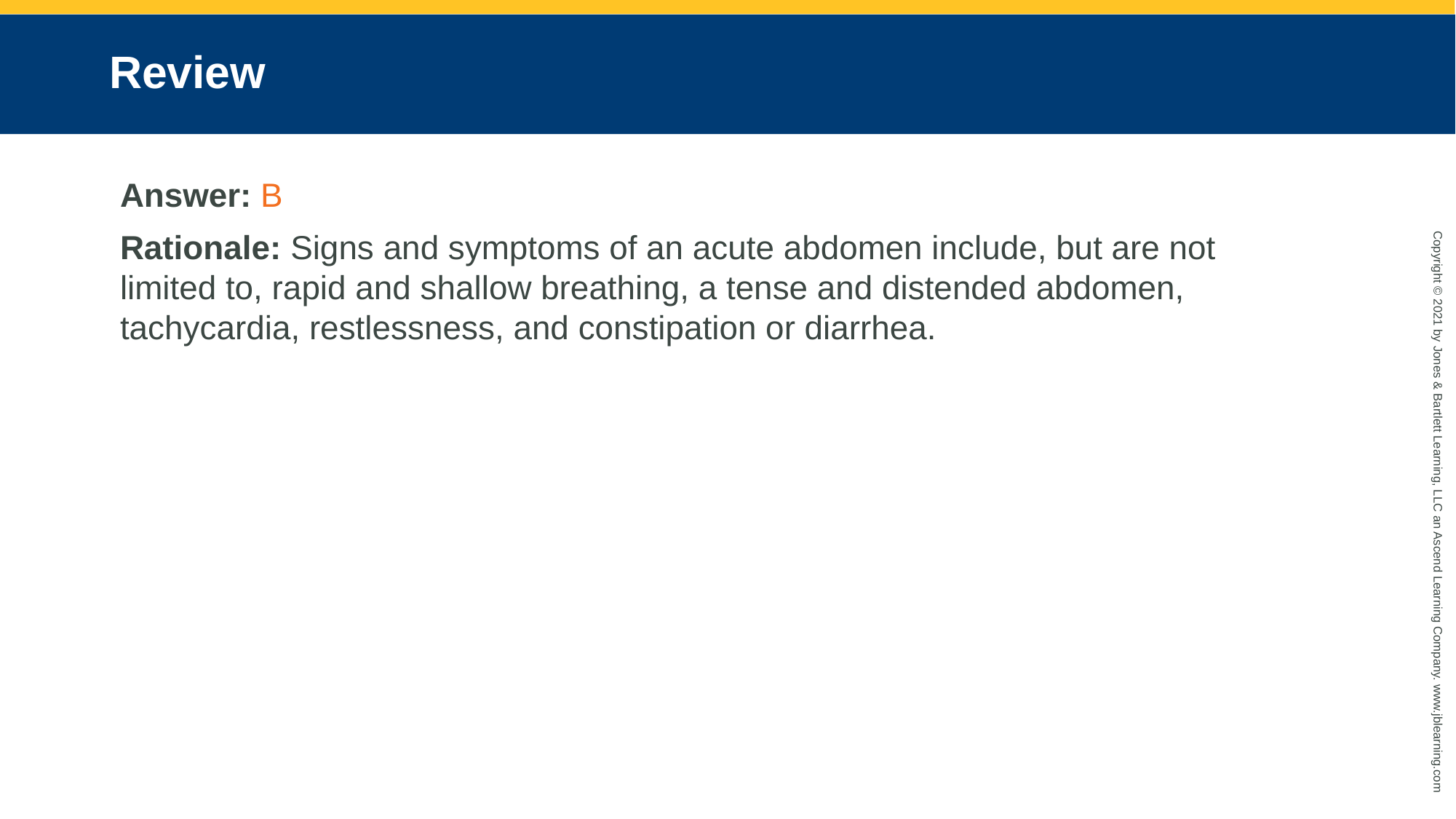

# Review
Answer: B
Rationale: Signs and symptoms of an acute abdomen include, but are not limited to, rapid and shallow breathing, a tense and distended abdomen, tachycardia, restlessness, and constipation or diarrhea.